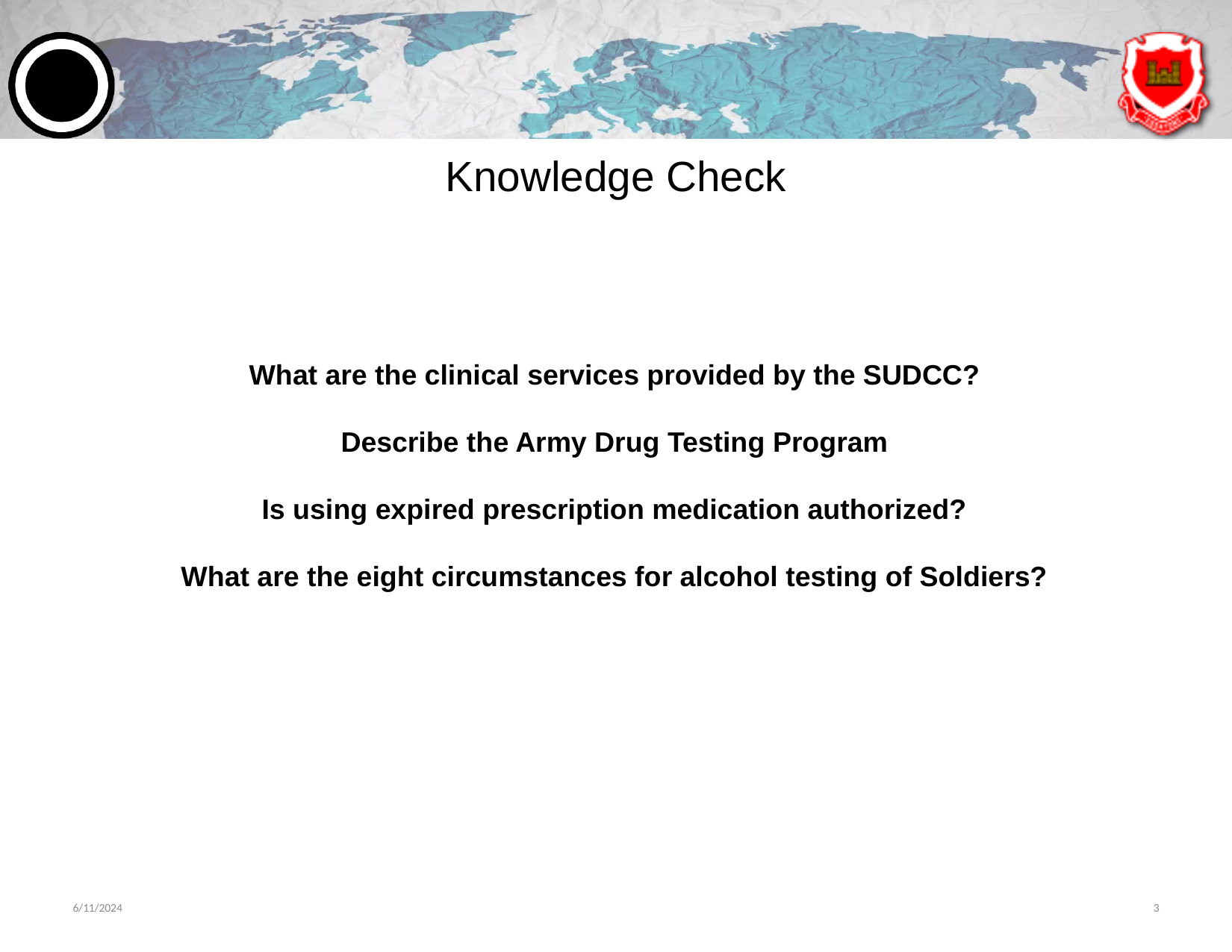

# Knowledge Check
What are the clinical services provided by the SUDCC?

Describe the Army Drug Testing Program

Is using expired prescription medication authorized?

What are the eight circumstances for alcohol testing of Soldiers?
6/11/2024
3